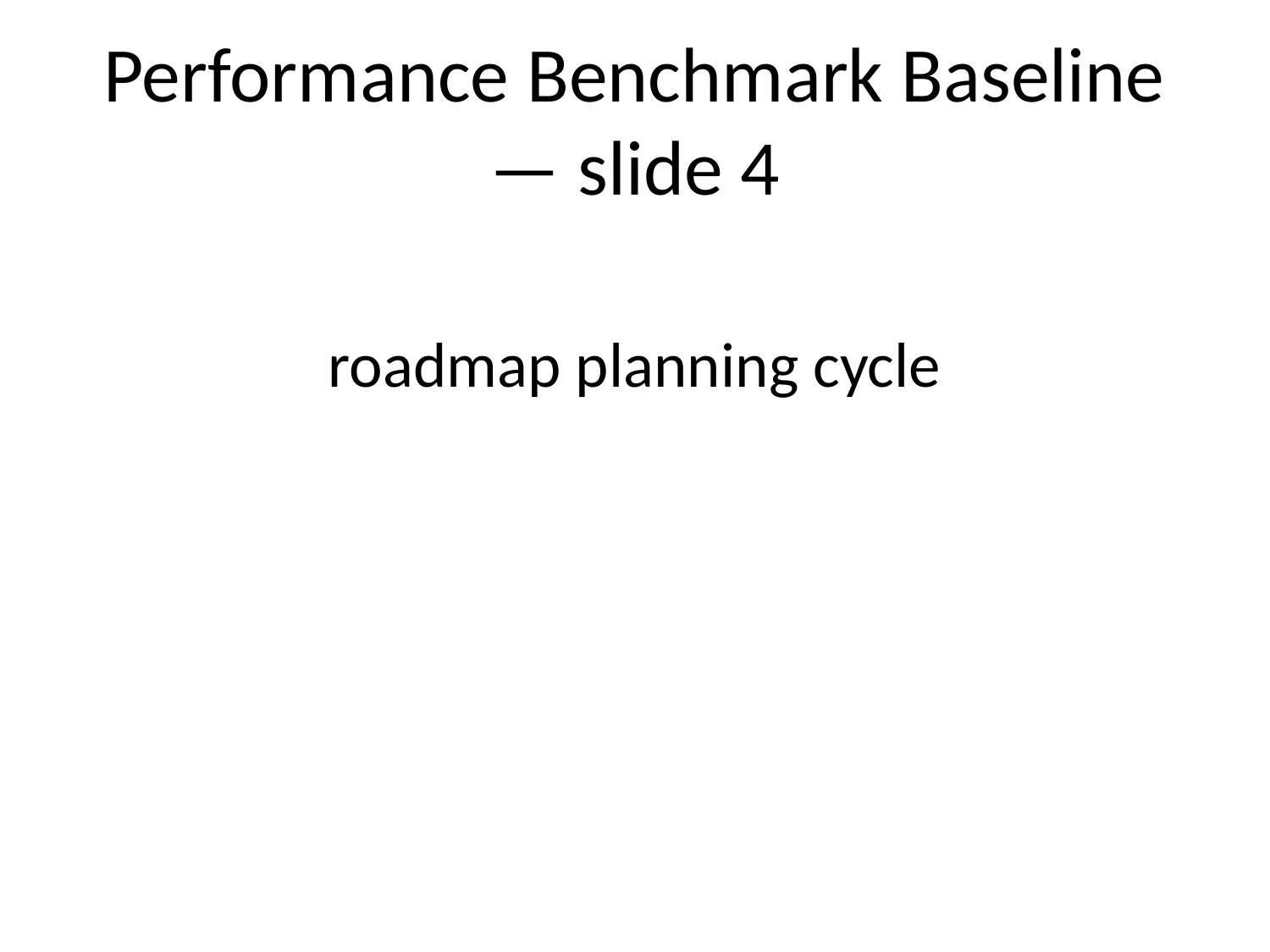

# Performance Benchmark Baseline — slide 4
roadmap planning cycle